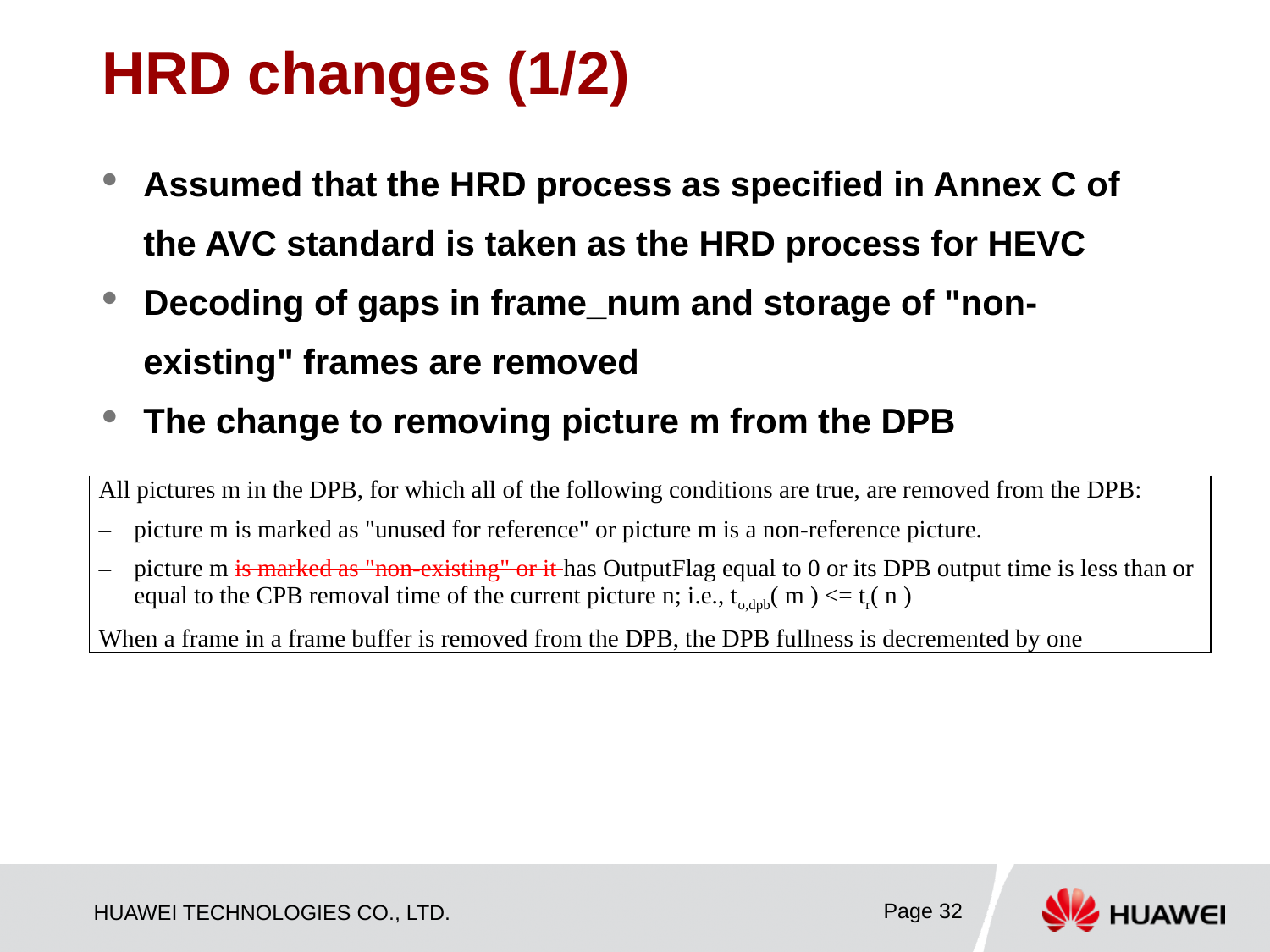

# HRD changes (1/2)
Assumed that the HRD process as specified in Annex C of the AVC standard is taken as the HRD process for HEVC
Decoding of gaps in frame_num and storage of "non-existing" frames are removed
The change to removing picture m from the DPB
| All pictures m in the DPB, for which all of the following conditions are true, are removed from the DPB: – picture m is marked as "unused for reference" or picture m is a non-reference picture. – picture m is marked as "non-existing" or it has OutputFlag equal to 0 or its DPB output time is less than or equal to the CPB removal time of the current picture n; i.e., to,dpb( m ) <= tr( n ) When a frame in a frame buffer is removed from the DPB, the DPB fullness is decremented by one |
| --- |
Page 32